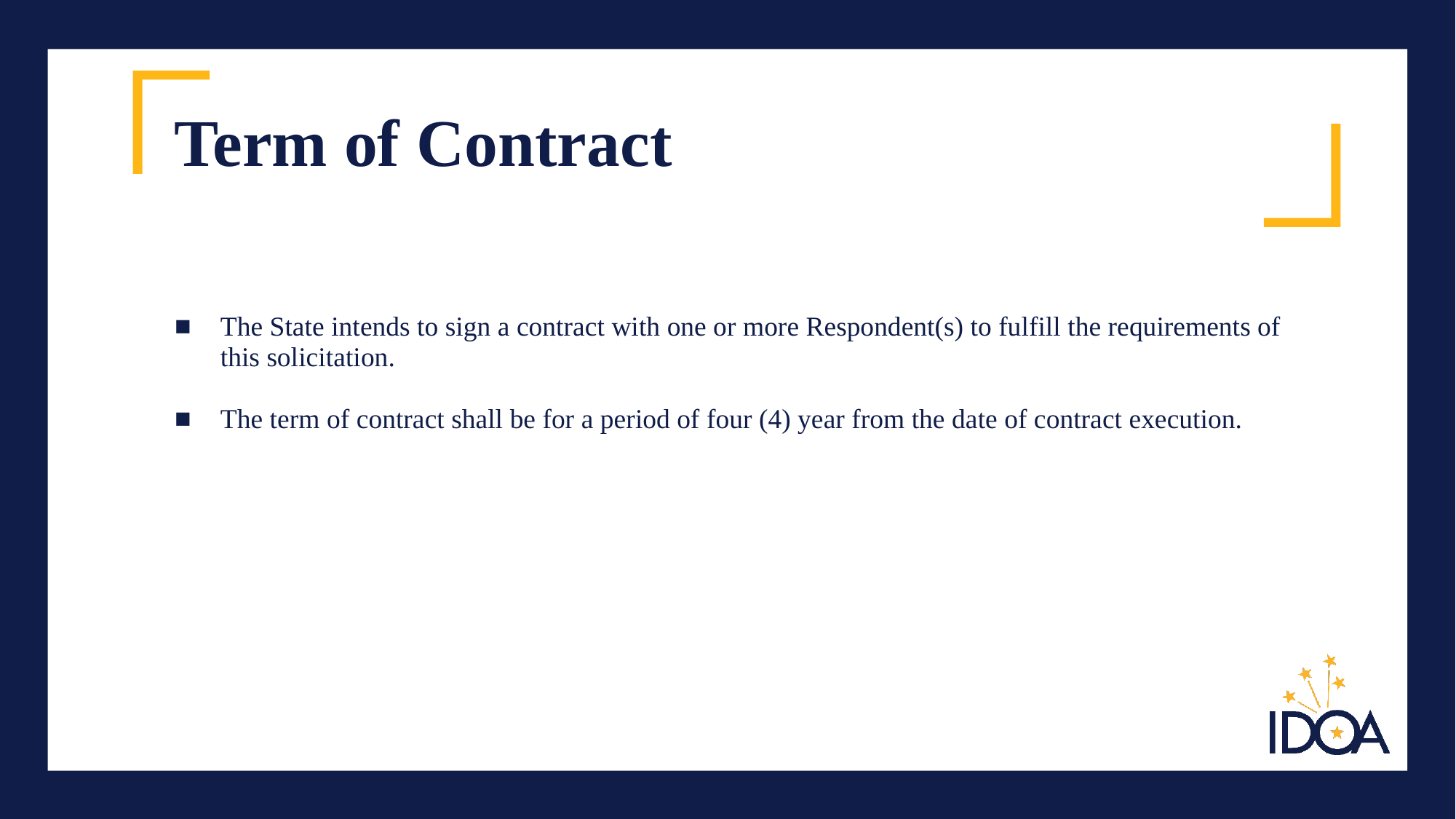

# Term of Contract

The State intends to sign a contract with one or more Respondent(s) to fulfill the requirements of this solicitation.

The term of contract shall be for a period of four (4) year from the date of contract execution.